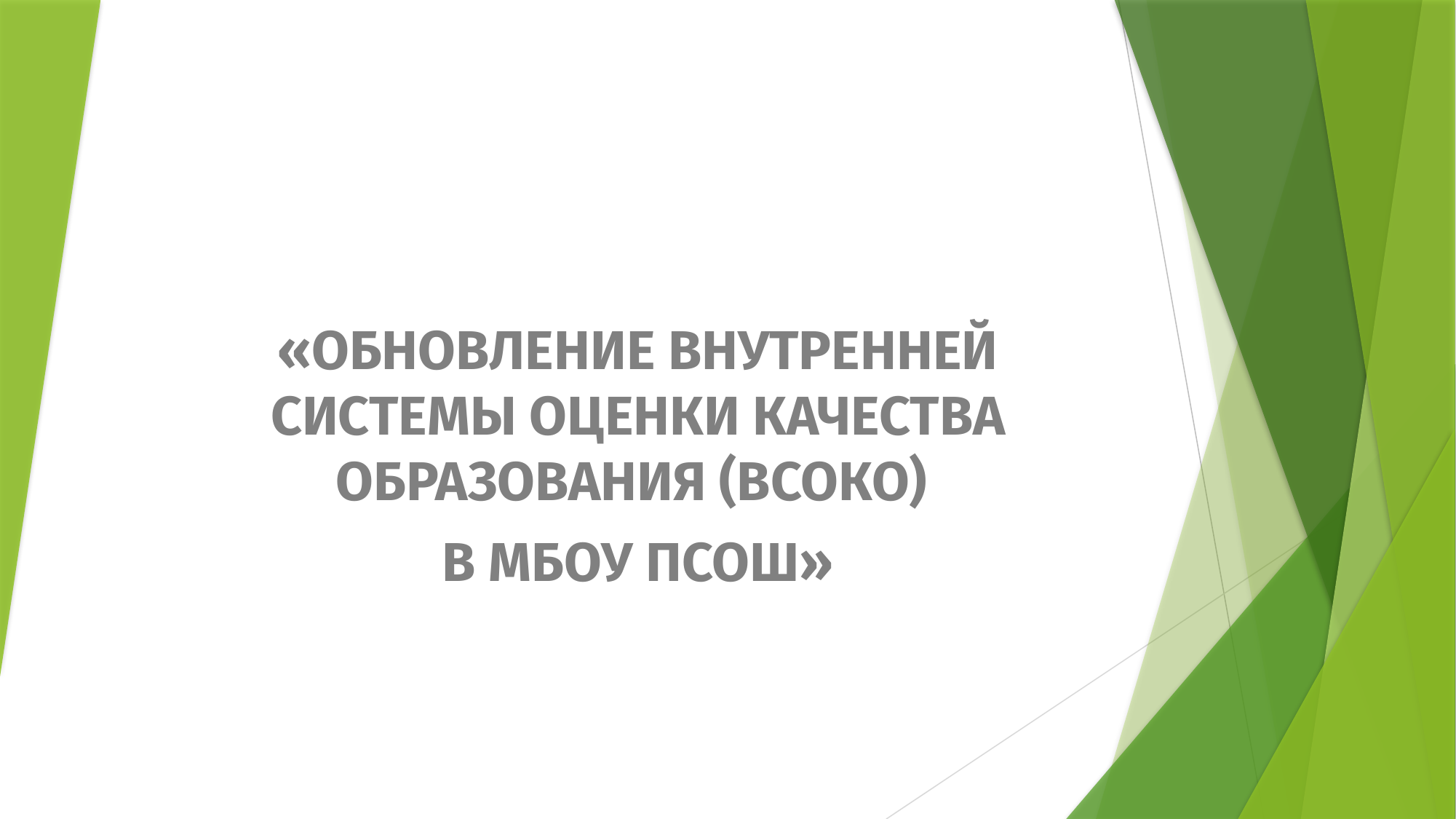

«ОБНОВЛЕНИЕ ВНУТРЕННЕЙ СИСТЕМЫ ОЦЕНКИ КАЧЕСТВА ОБРАЗОВАНИЯ (ВСОКО)
В МБОУ ПСОШ»